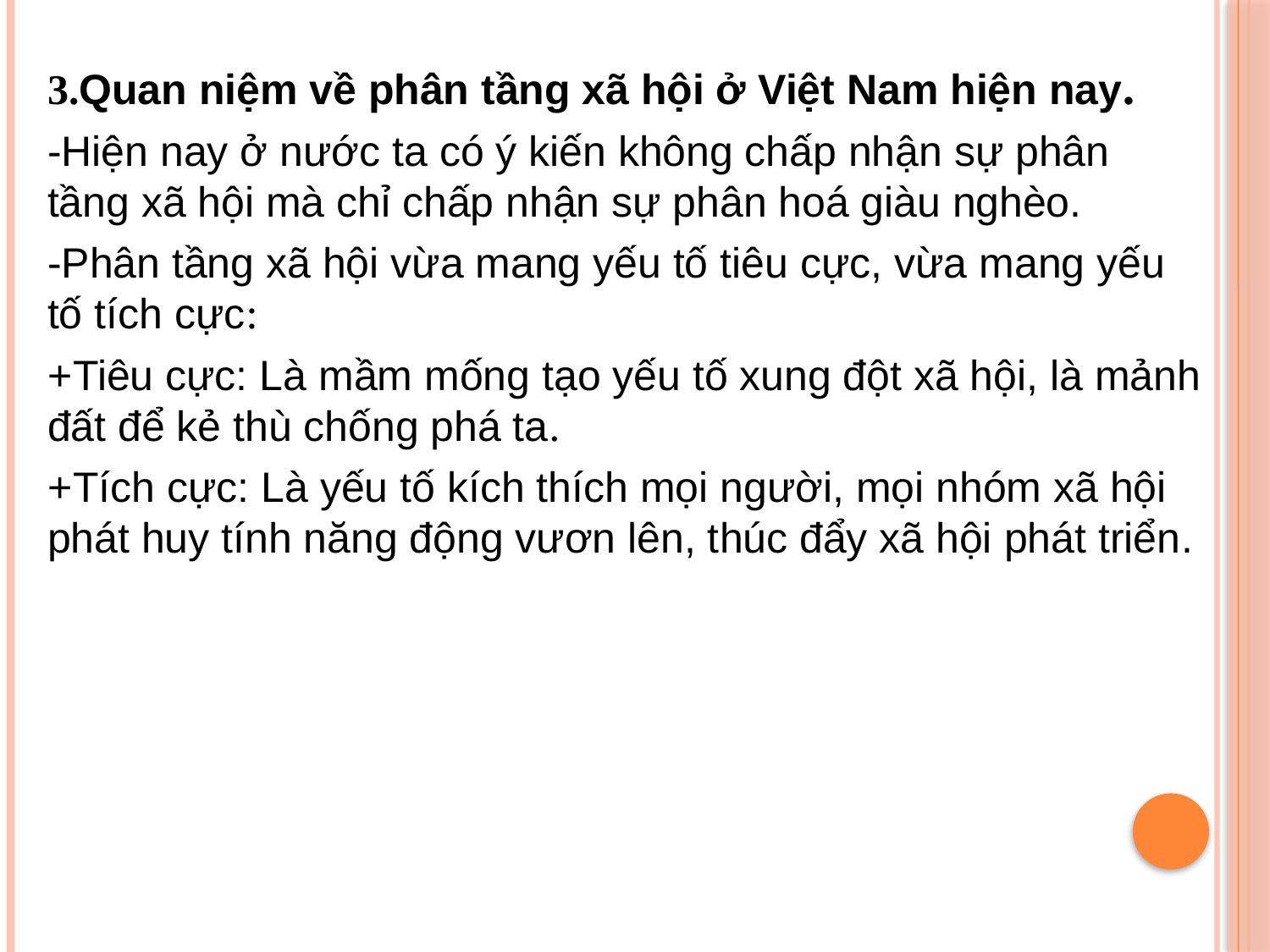

#
3.Quan niệm về phân tầng xã hội ở Việt Nam hiện nay.
-Hiện nay ở nước ta có ý kiến không chấp nhận sự phân tầng xã hội mà chỉ chấp nhận sự phân hoá giàu nghèo.
-Phân tầng xã hội vừa mang yếu tố tiêu cực, vừa mang yếu tố tích cực:
+Tiêu cực: Là mầm mống tạo yếu tố xung đột xã hội, là mảnh đất để kẻ thù chống phá ta.
+Tích cực: Là yếu tố kích thích mọi người, mọi nhóm xã hội phát huy tính năng động vươn lên, thúc đẩy xã hội phát triển.